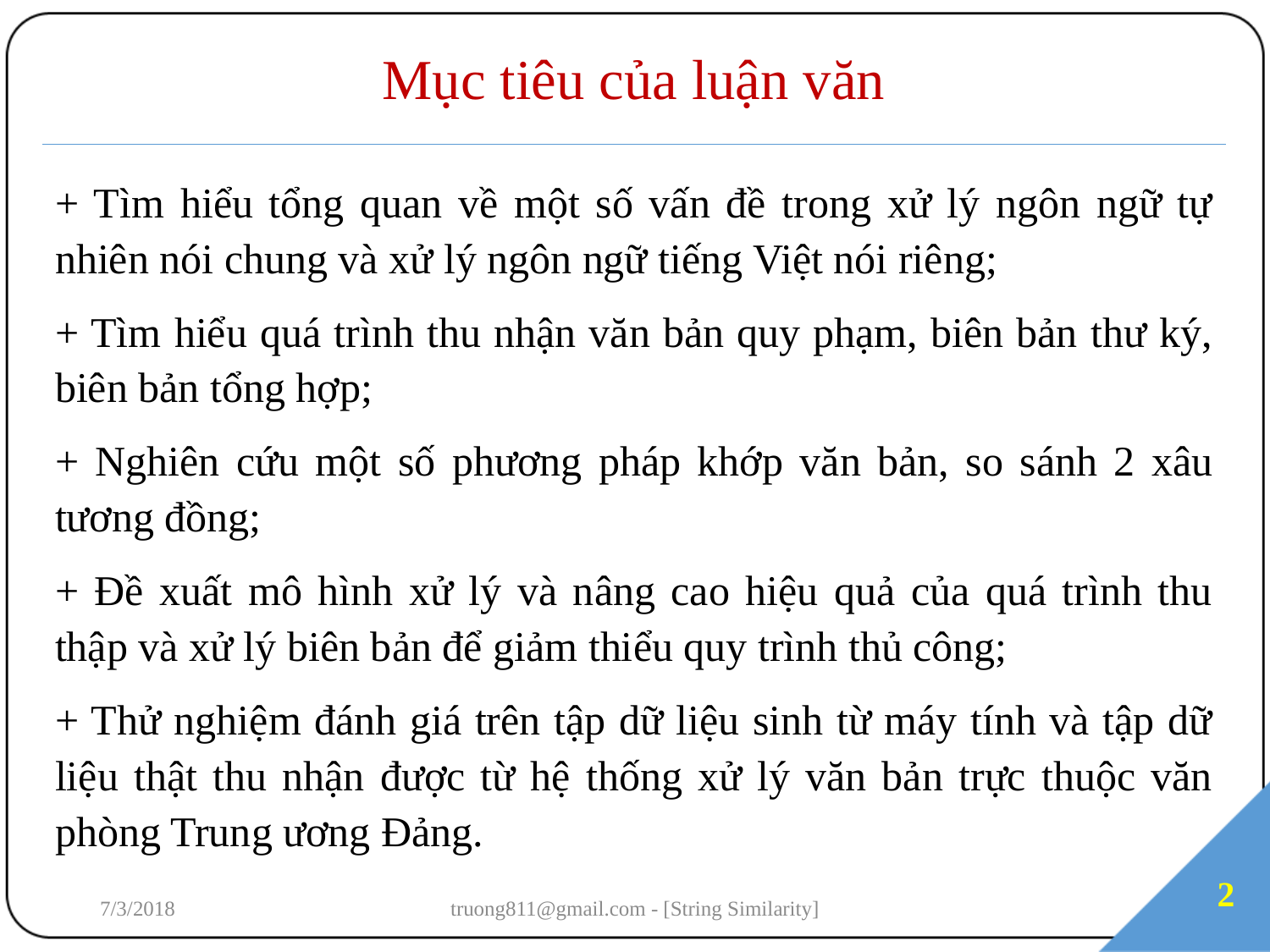

# Mục tiêu của luận văn
+ Tìm hiểu tổng quan về một số vấn đề trong xử lý ngôn ngữ tự nhiên nói chung và xử lý ngôn ngữ tiếng Việt nói riêng;
+ Tìm hiểu quá trình thu nhận văn bản quy phạm, biên bản thư ký, biên bản tổng hợp;
+ Nghiên cứu một số phương pháp khớp văn bản, so sánh 2 xâu tương đồng;
+ Đề xuất mô hình xử lý và nâng cao hiệu quả của quá trình thu thập và xử lý biên bản để giảm thiểu quy trình thủ công;
+ Thử nghiệm đánh giá trên tập dữ liệu sinh từ máy tính và tập dữ liệu thật thu nhận được từ hệ thống xử lý văn bản trực thuộc văn phòng Trung ương Đảng.
2
7/3/2018
truong811@gmail.com - [String Similarity]